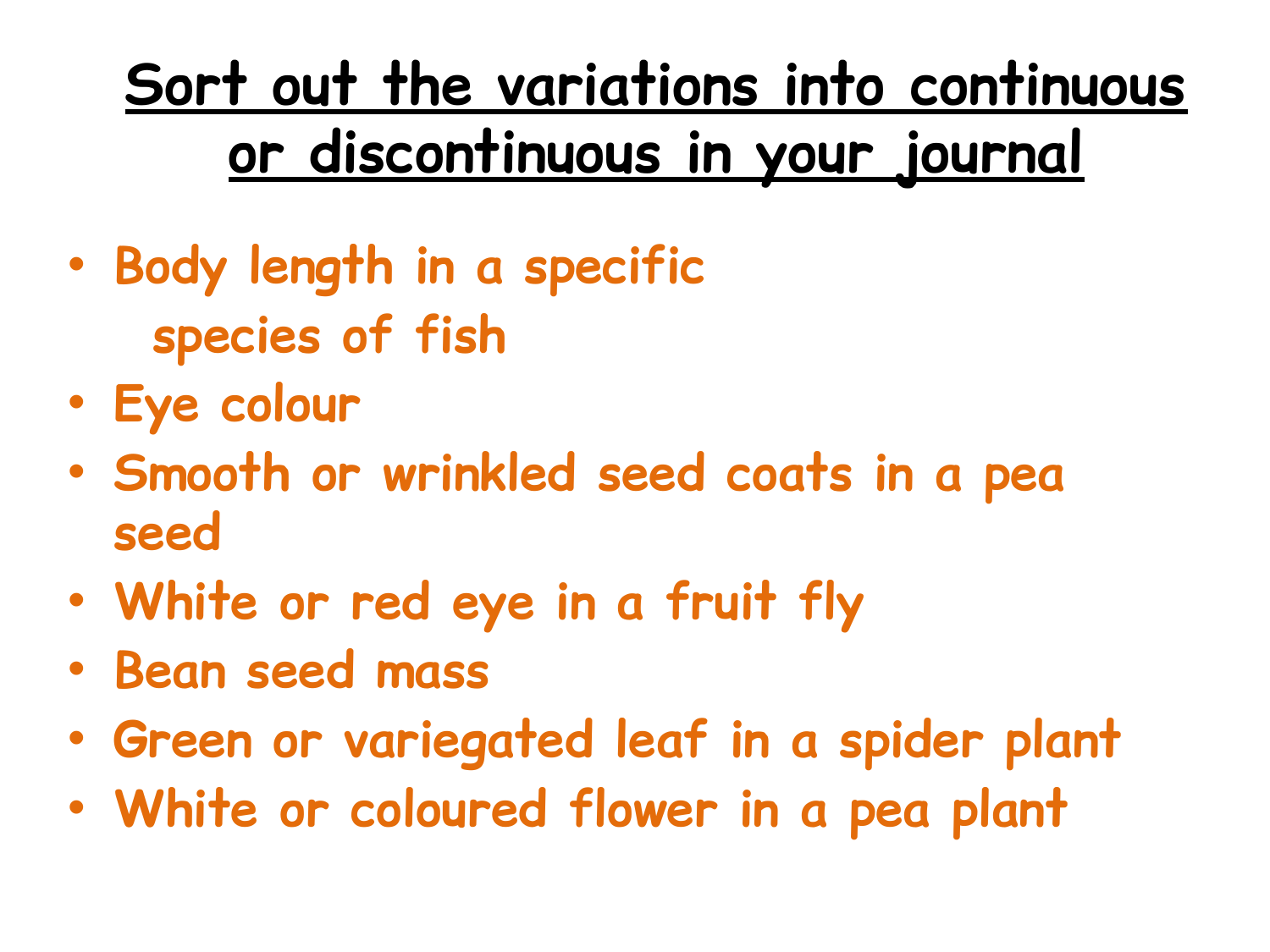

# Sort out the variations into continuous or discontinuous in your journal

Body length in a specific
    species of fish
Eye colour
Smooth or wrinkled seed coats in a pea seed
White or red eye in a fruit fly
Bean seed mass
Green or variegated leaf in a spider plant
White or coloured flower in a pea plant